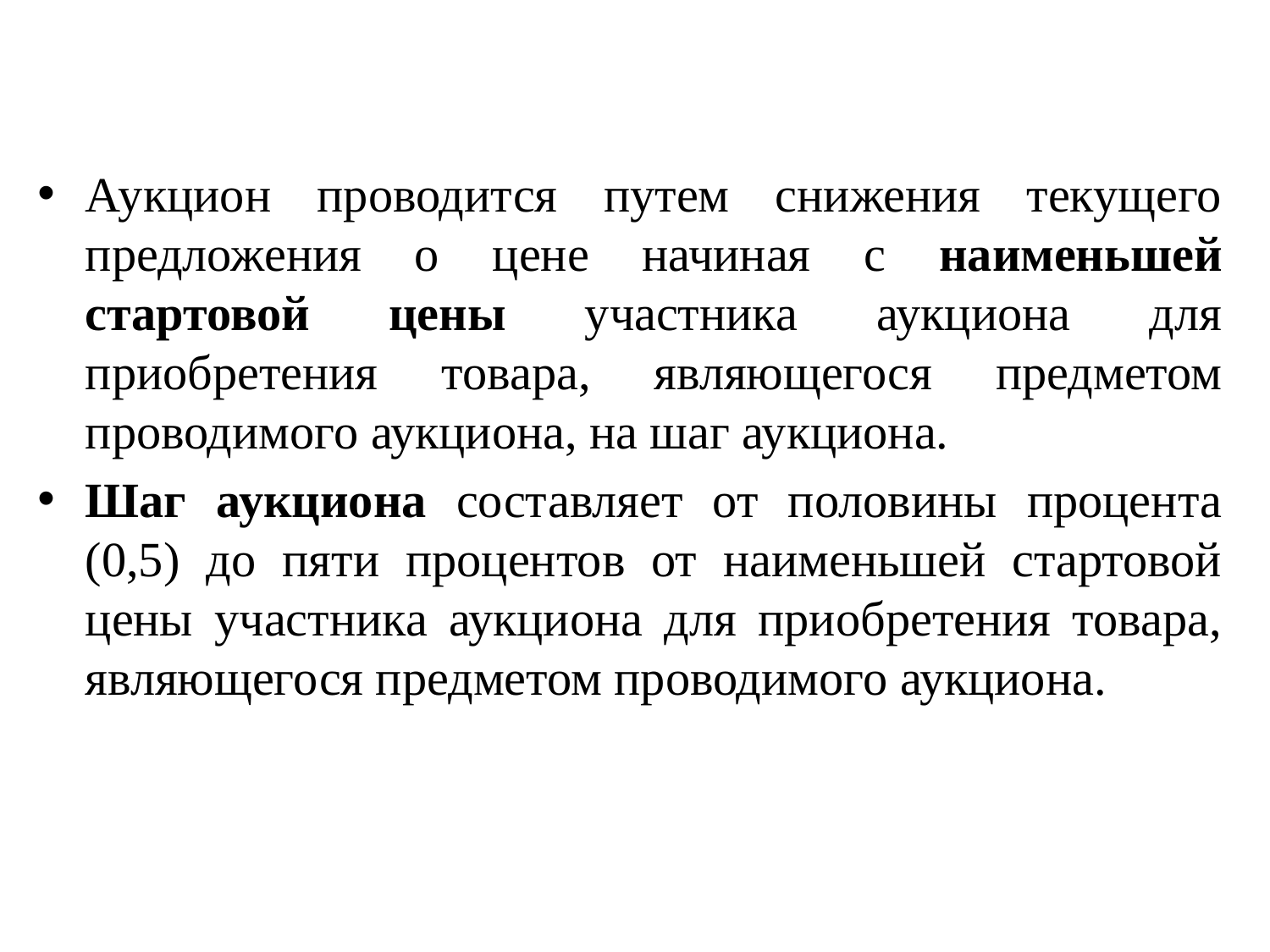

Аукцион проводится путем снижения текущего предложения о цене начиная с наименьшей стартовой цены участника аукциона для приобретения товара, являющегося предметом проводимого аукциона, на шаг аукциона.
Шаг аукциона составляет от половины процента (0,5) до пяти процентов от наименьшей стартовой цены участника аукциона для приобретения товара, являющегося предметом проводимого аукциона.